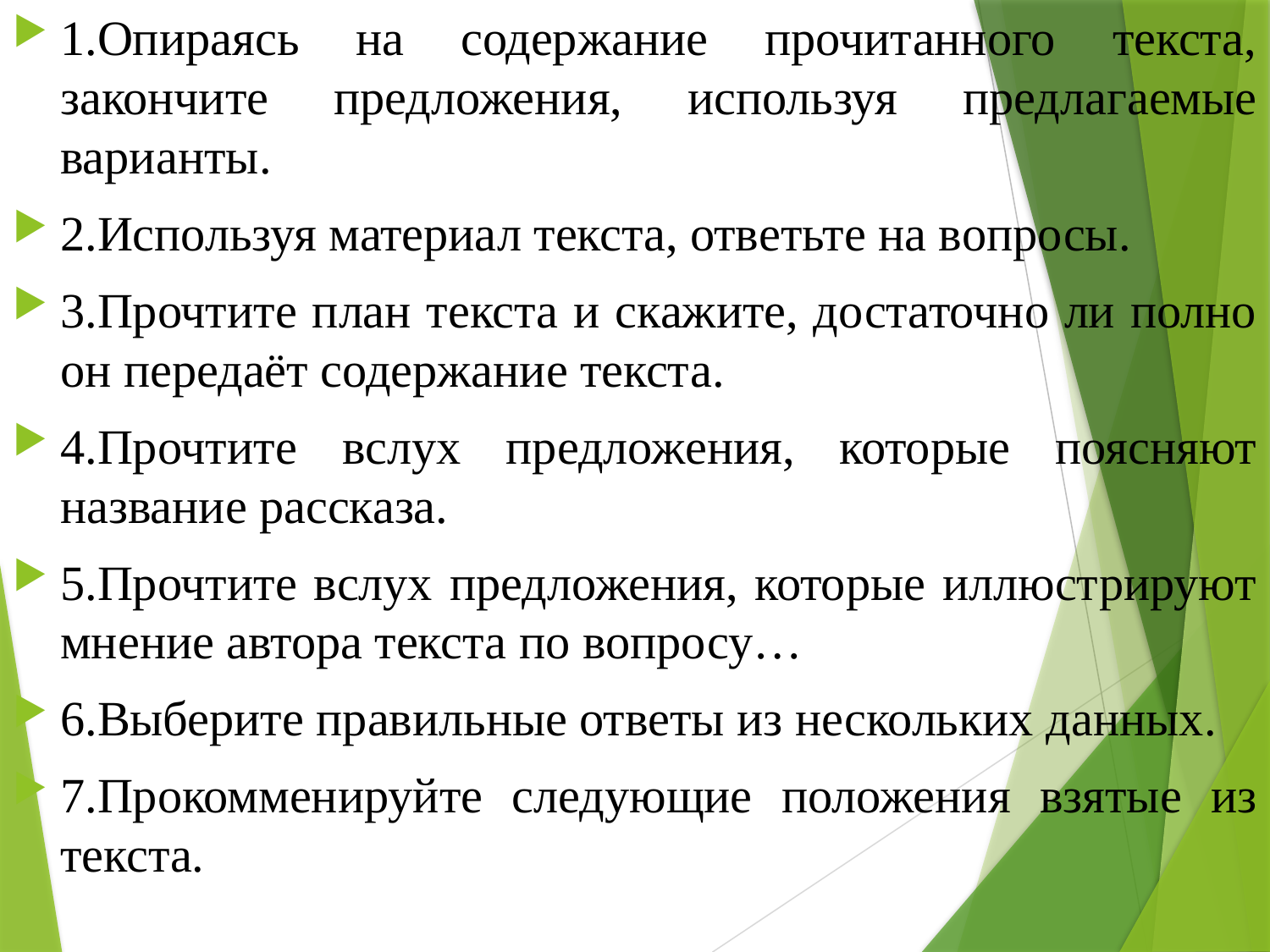

1.Опираясь на содержание прочитанного текста, закончите предложения, используя предлагаемые варианты.
2.Используя материал текста, ответьте на вопросы.
3.Прочтите план текста и скажите, достаточно ли полно он передаёт содержание текста.
4.Прочтите вслух предложения, которые поясняют название рассказа.
5.Прочтите вслух предложения, которые иллюстрируют мнение автора текста по вопросу…
6.Выберите правильные ответы из нескольких данных.
7.Прокомменируйте следующие положения взятые из текста.
#